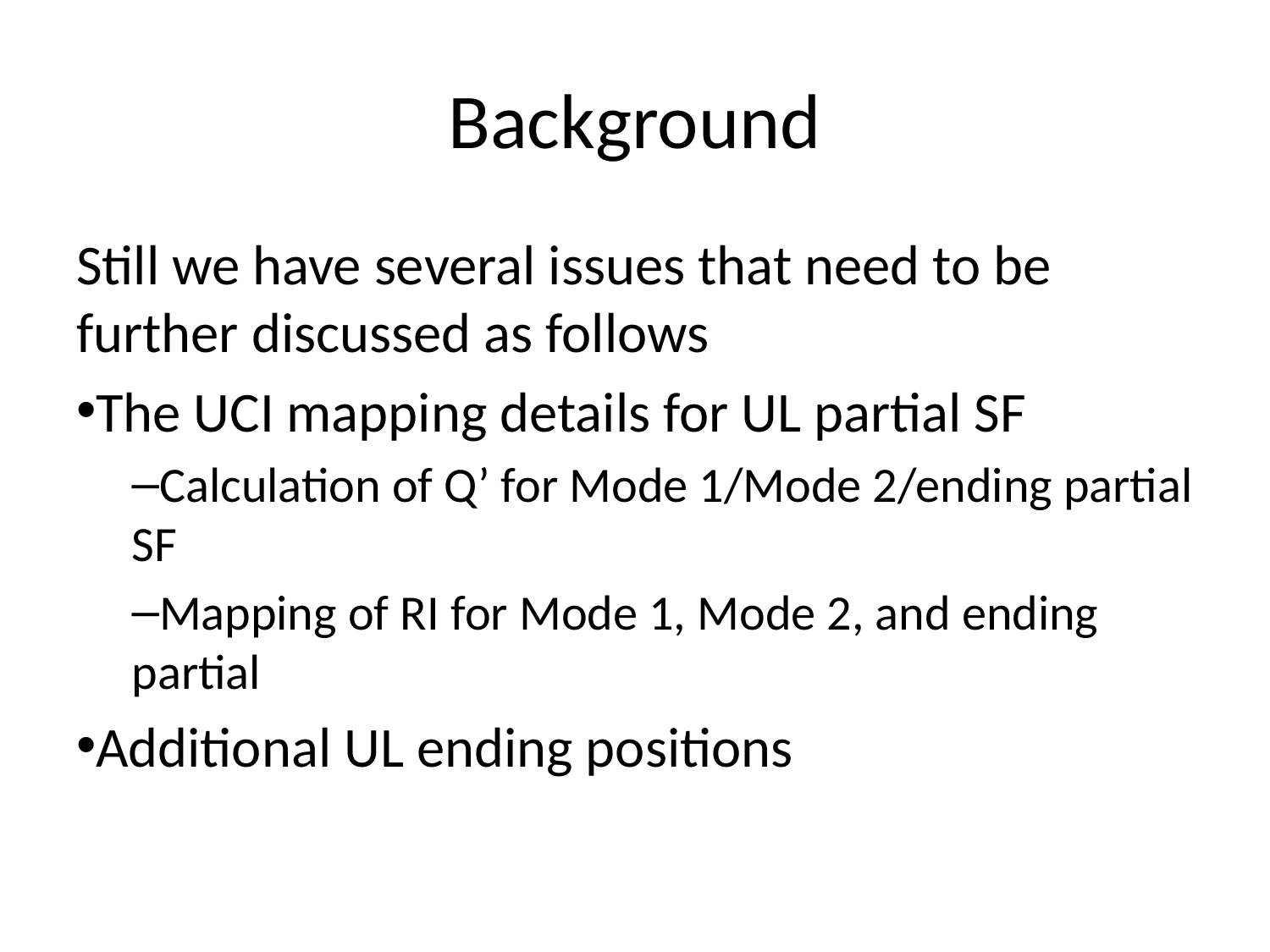

# Background
Still we have several issues that need to be further discussed as follows
The UCI mapping details for UL partial SF
Calculation of Q’ for Mode 1/Mode 2/ending partial SF
Mapping of RI for Mode 1, Mode 2, and ending partial
Additional UL ending positions